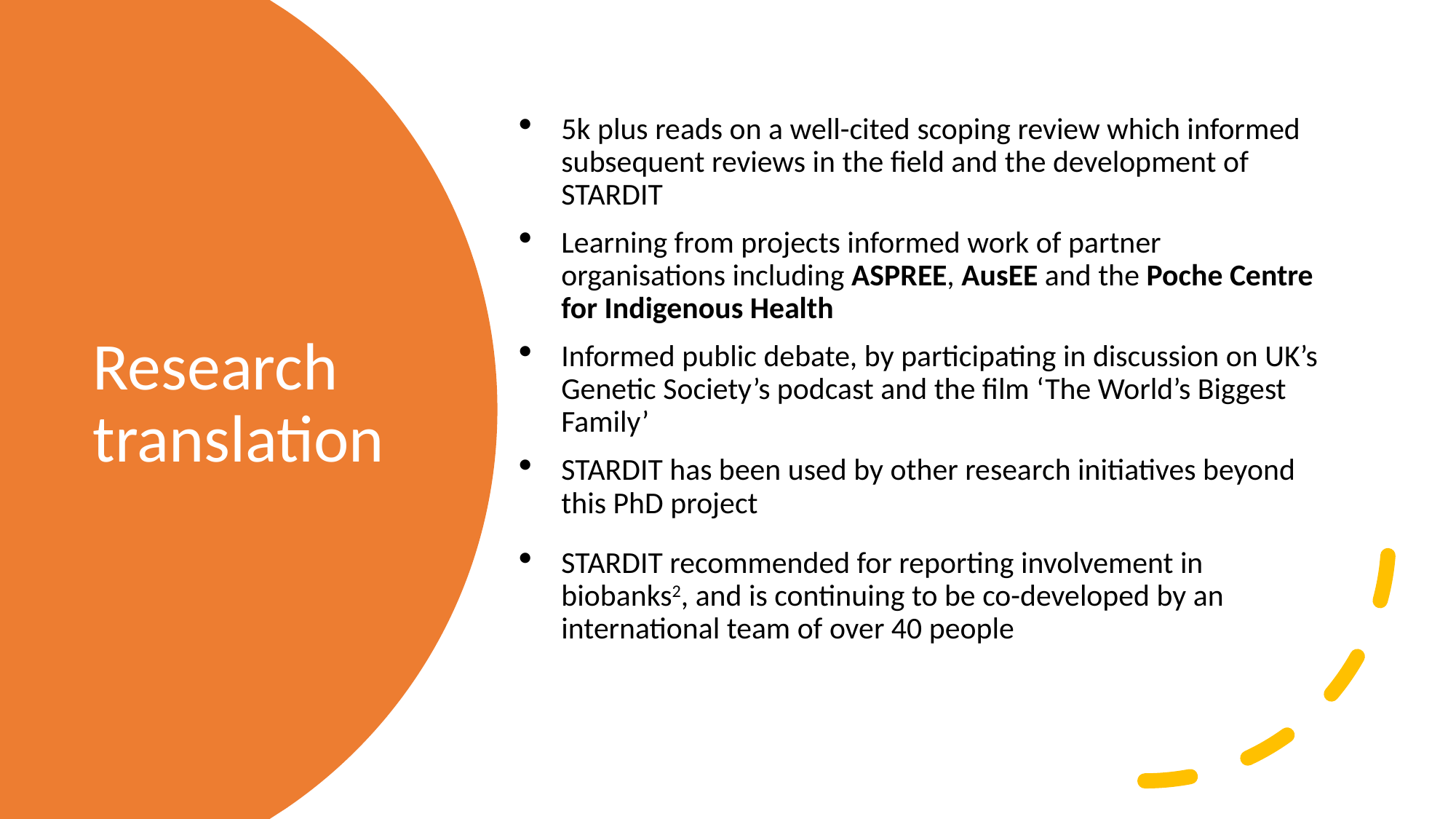

5k plus reads on a well-cited scoping review which informed subsequent reviews in the field and the development of STARDIT
Learning from projects informed work of partner organisations including ASPREE, AusEE and the Poche Centre for Indigenous Health
Informed public debate, by participating in discussion on UK’s Genetic Society’s podcast and the film ‘The World’s Biggest Family’
STARDIT has been used by other research initiatives beyond this PhD project
STARDIT recommended for reporting involvement in biobanks2, and is continuing to be co-developed by an international team of over 40 people

# Research translation